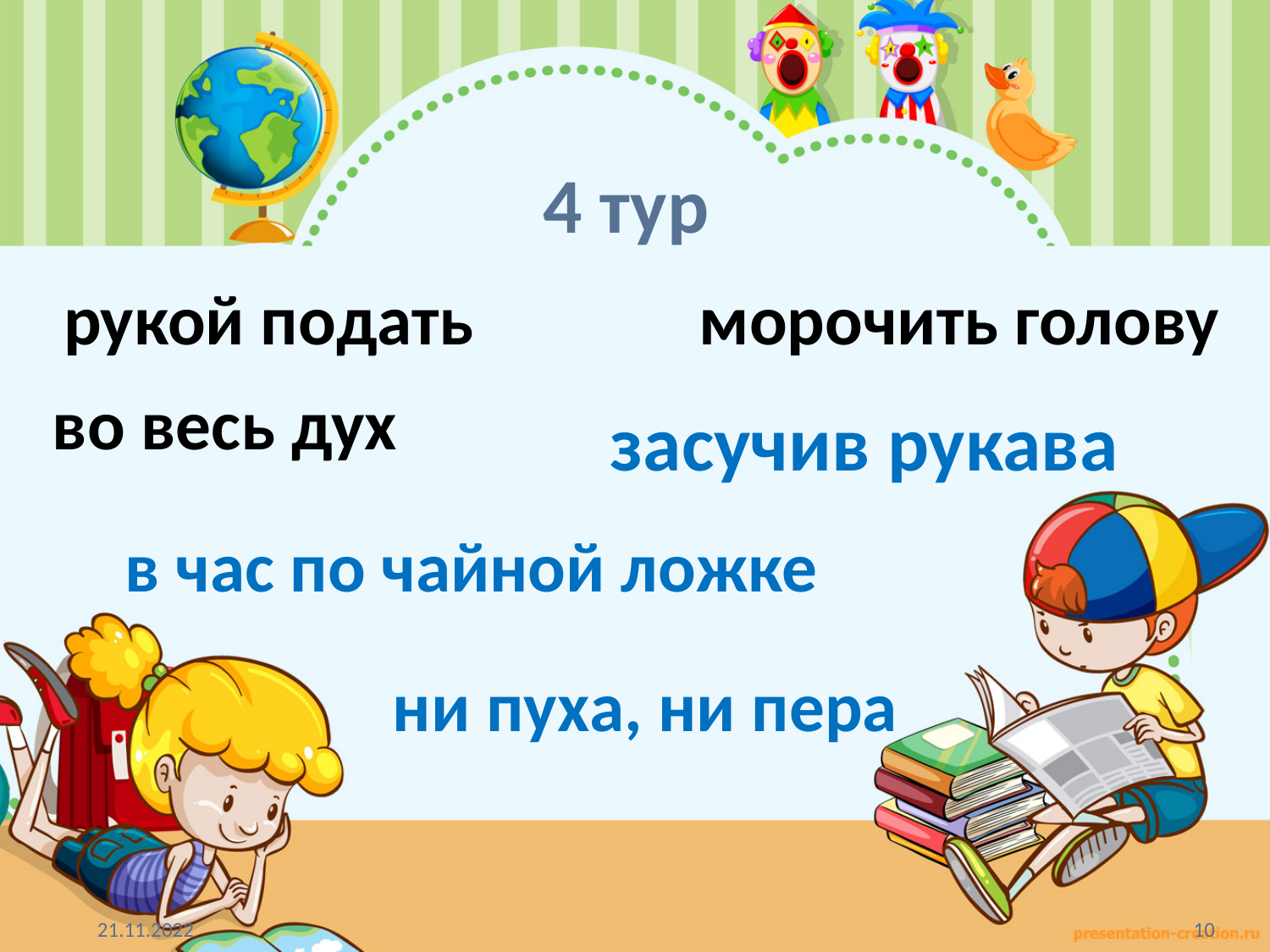

4 тур

рукой подать
морочить голову
во весь дух
засучив рукава
в час по чайной ложке
ни пуха, ни пера